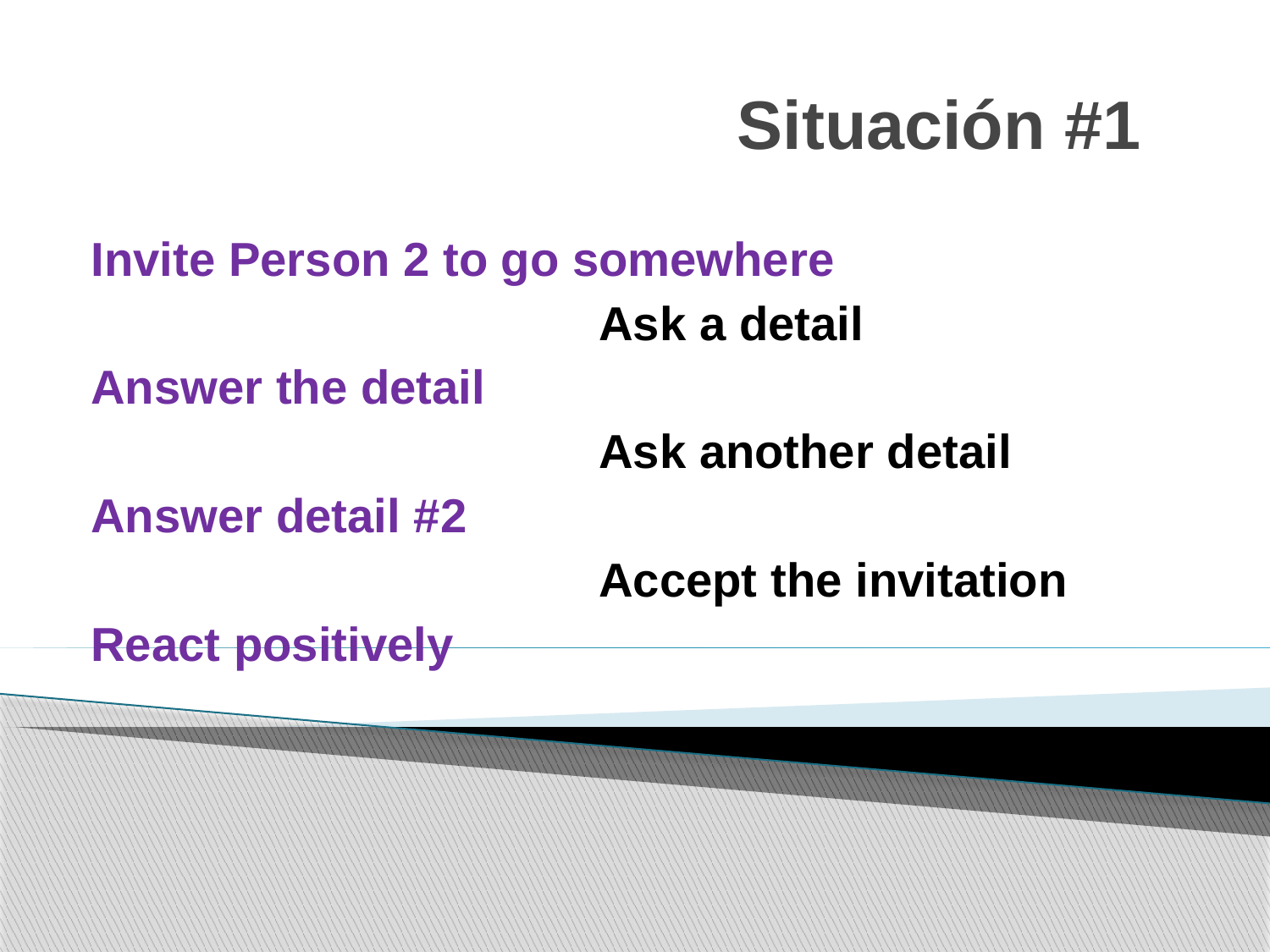

# Situación #1
Invite Person 2 to go somewhere
				Ask a detail
Answer the detail
				Ask another detail
Answer detail #2
				Accept the invitation
React positively